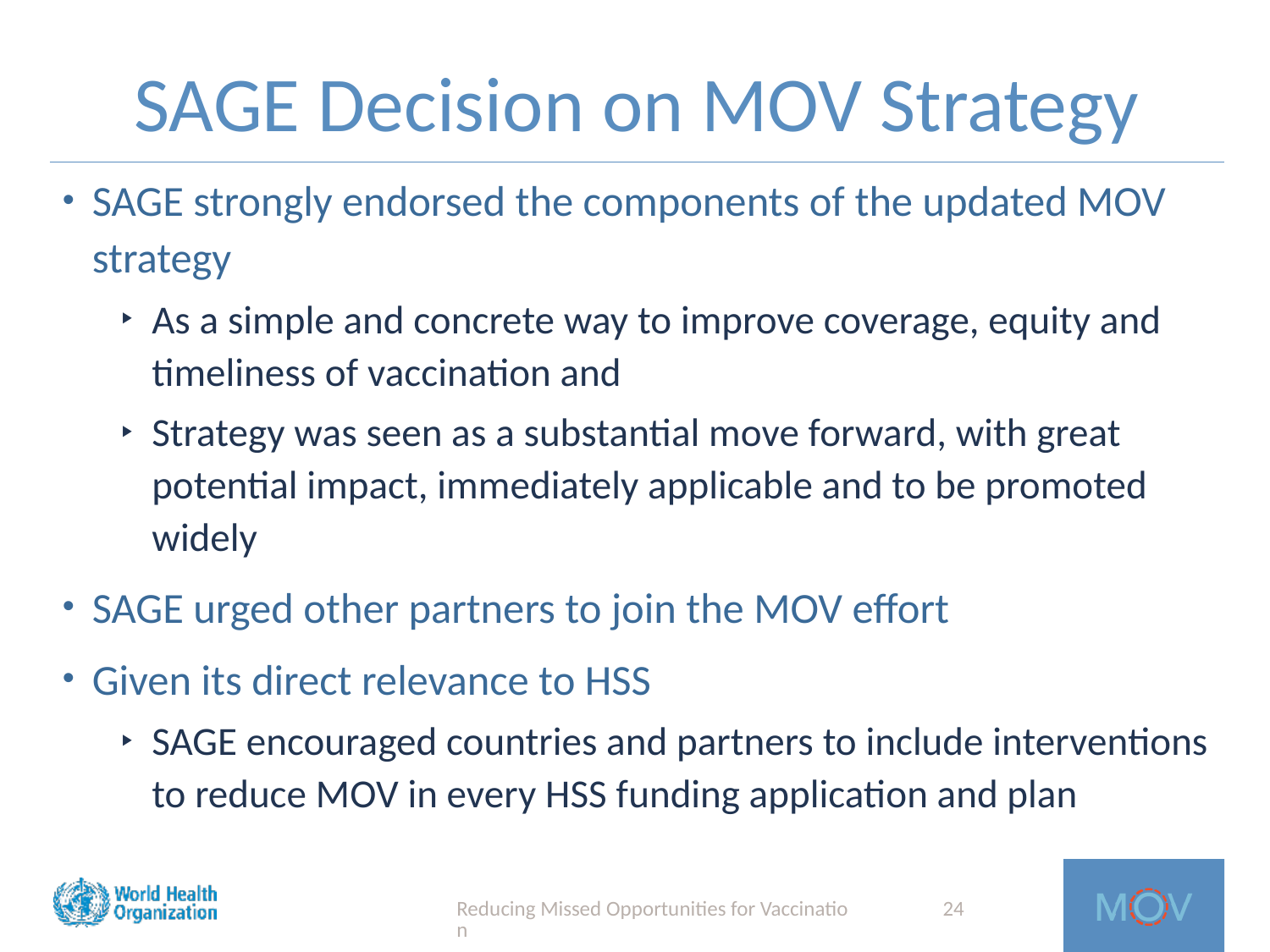

# SAGE Decision on MOV Strategy
SAGE strongly endorsed the components of the updated MOV strategy
As a simple and concrete way to improve coverage, equity and timeliness of vaccination and
Strategy was seen as a substantial move forward, with great potential impact, immediately applicable and to be promoted widely
SAGE urged other partners to join the MOV effort
Given its direct relevance to HSS
SAGE encouraged countries and partners to include interventions to reduce MOV in every HSS funding application and plan
Reducing Missed Opportunities for Vaccination
24